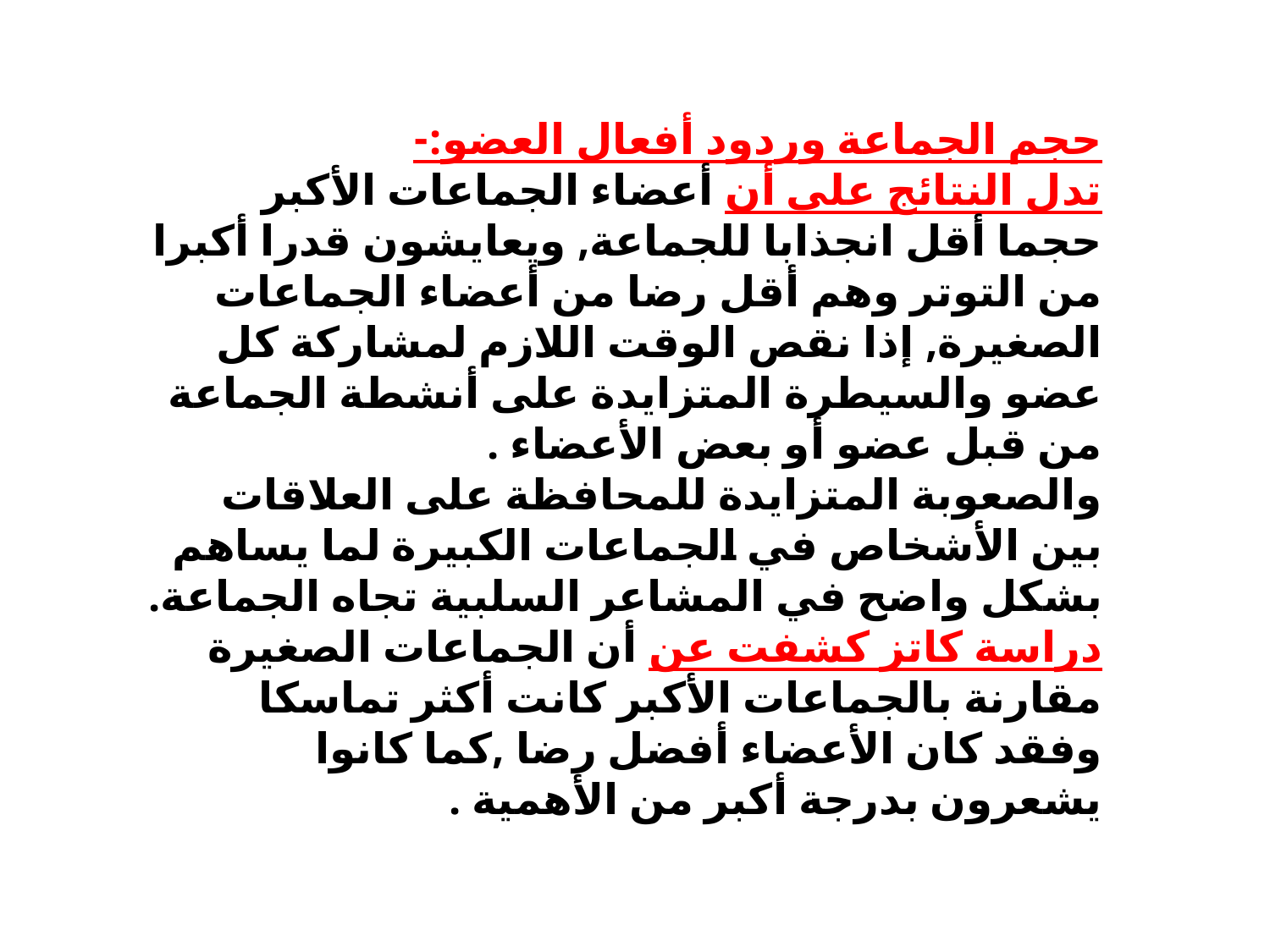

حجم الجماعة وردود أفعال العضو:-
تدل النتائج على أن أعضاء الجماعات الأكبر حجما أقل انجذابا للجماعة, ويعايشون قدرا أكبرا من التوتر وهم أقل رضا من أعضاء الجماعات الصغيرة, إذا نقص الوقت اللازم لمشاركة كل عضو والسيطرة المتزايدة على أنشطة الجماعة من قبل عضو أو بعض الأعضاء .
والصعوبة المتزايدة للمحافظة على العلاقات بين الأشخاص في الجماعات الكبيرة لما يساهم بشكل واضح في المشاعر السلبية تجاه الجماعة.
دراسة كاتز كشفت عن أن الجماعات الصغيرة مقارنة بالجماعات الأكبر كانت أكثر تماسكا وفقد كان الأعضاء أفضل رضا ,كما كانوا يشعرون بدرجة أكبر من الأهمية .